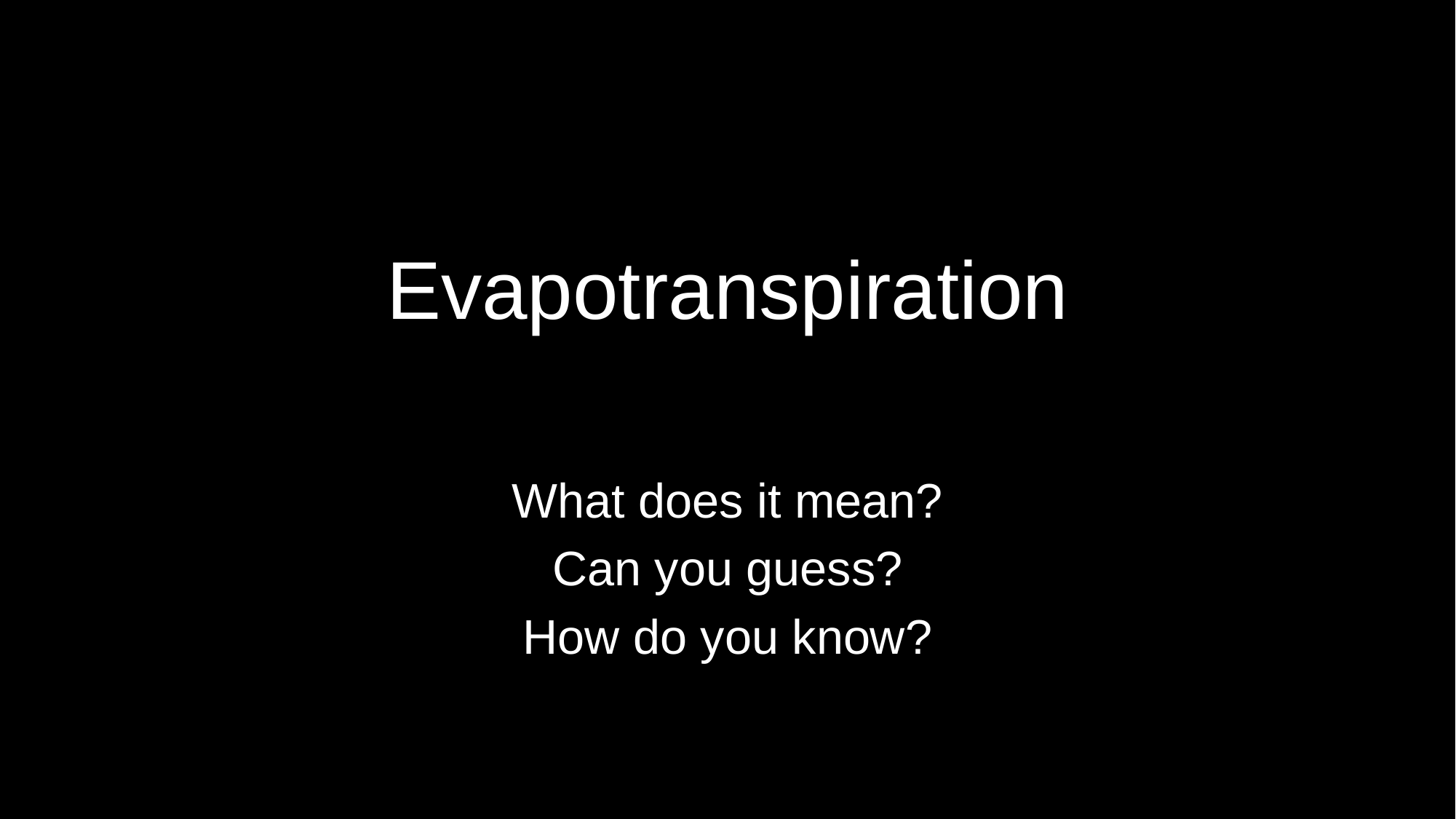

# Evapotranspiration
What does it mean?
Can you guess?
How do you know?